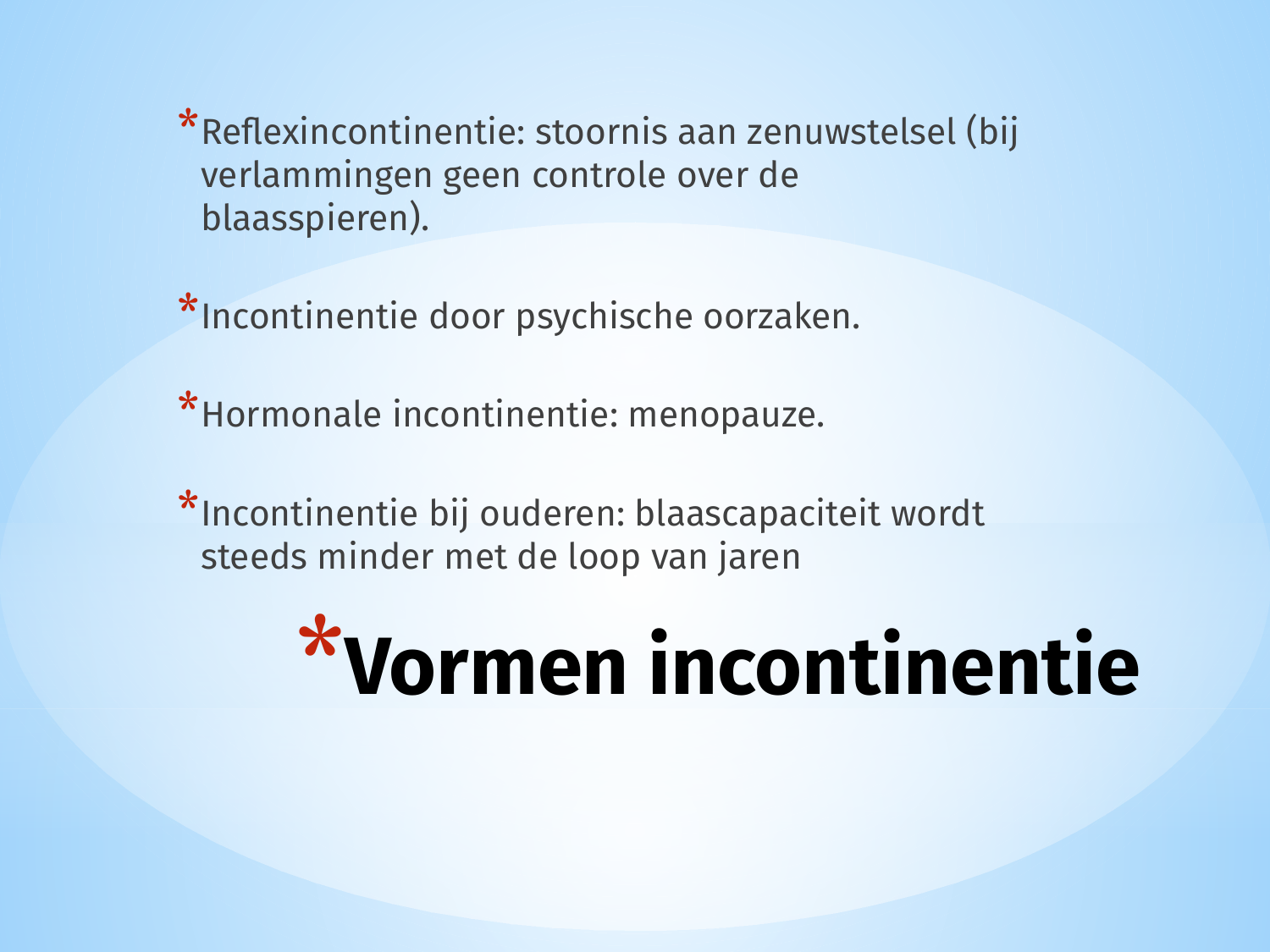

Reflexincontinentie: stoornis aan zenuwstelsel (bij verlammingen geen controle over de blaasspieren).
Incontinentie door psychische oorzaken.
Hormonale incontinentie: menopauze.
Incontinentie bij ouderen: blaascapaciteit wordt steeds minder met de loop van jaren
# Vormen incontinentie